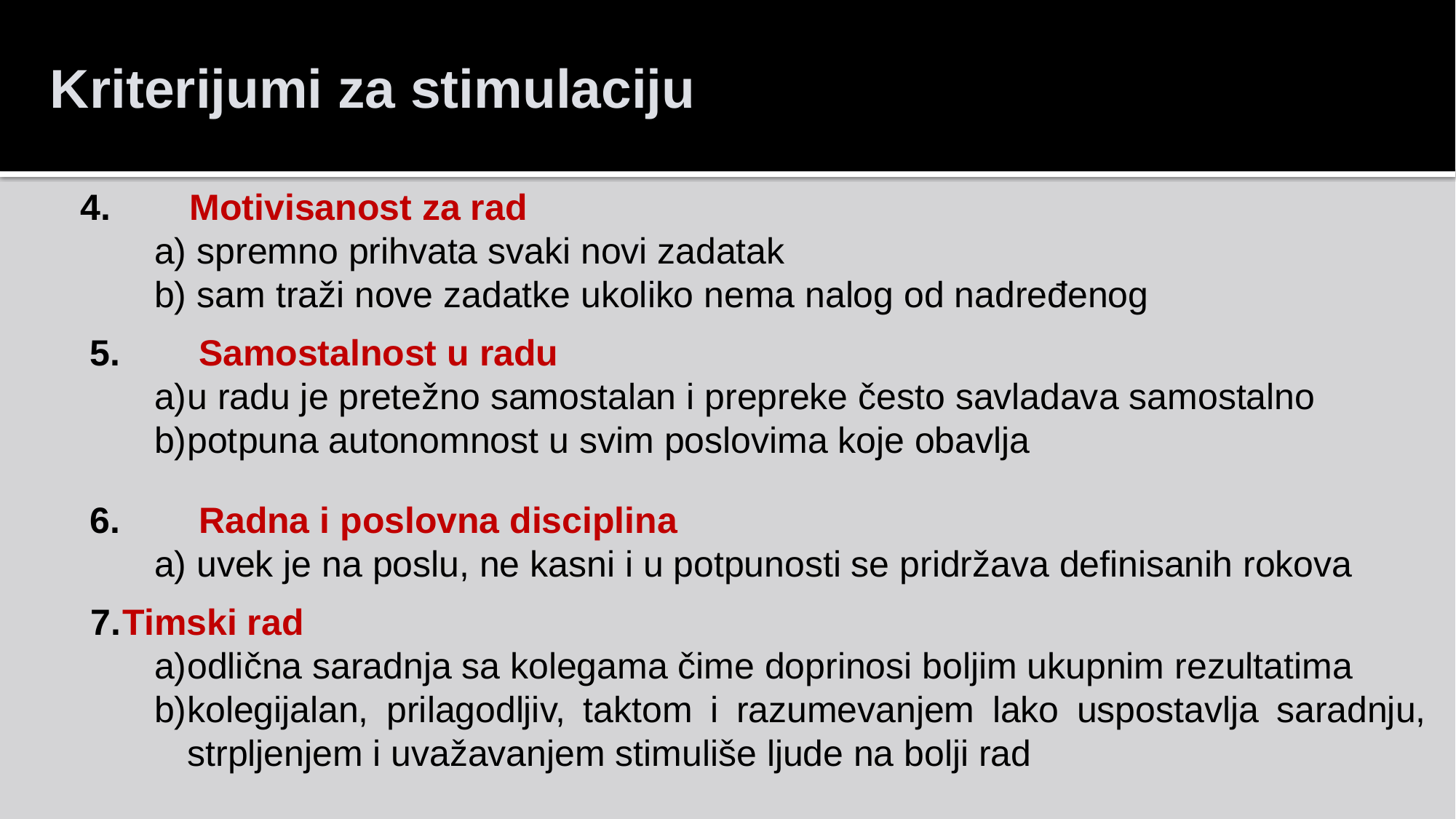

Kriterijumi za stimulaciju
4.	Motivisanost za rad
a) spremno prihvata svaki novi zadatak
b) sam traži nove zadatke ukoliko nema nalog od nadređenog

5.	Samostalnost u radu
a)	u radu je pretežno samostalan i prepreke često savladava samostalno
b)	potpuna autonomnost u svim poslovima koje obavlja

6.	Radna i poslovna disciplina
a) uvek je na poslu, ne kasni i u potpunosti se pridržava definisanih rokova

7.	Timski rad
a)	odlična saradnja sa kolegama čime doprinosi boljim ukupnim rezultatima
b)	kolegijalan, prilagodljiv, taktom i razumevanjem lako uspostavlja saradnju, strpljenjem i uvažavanjem stimuliše ljude na bolji rad